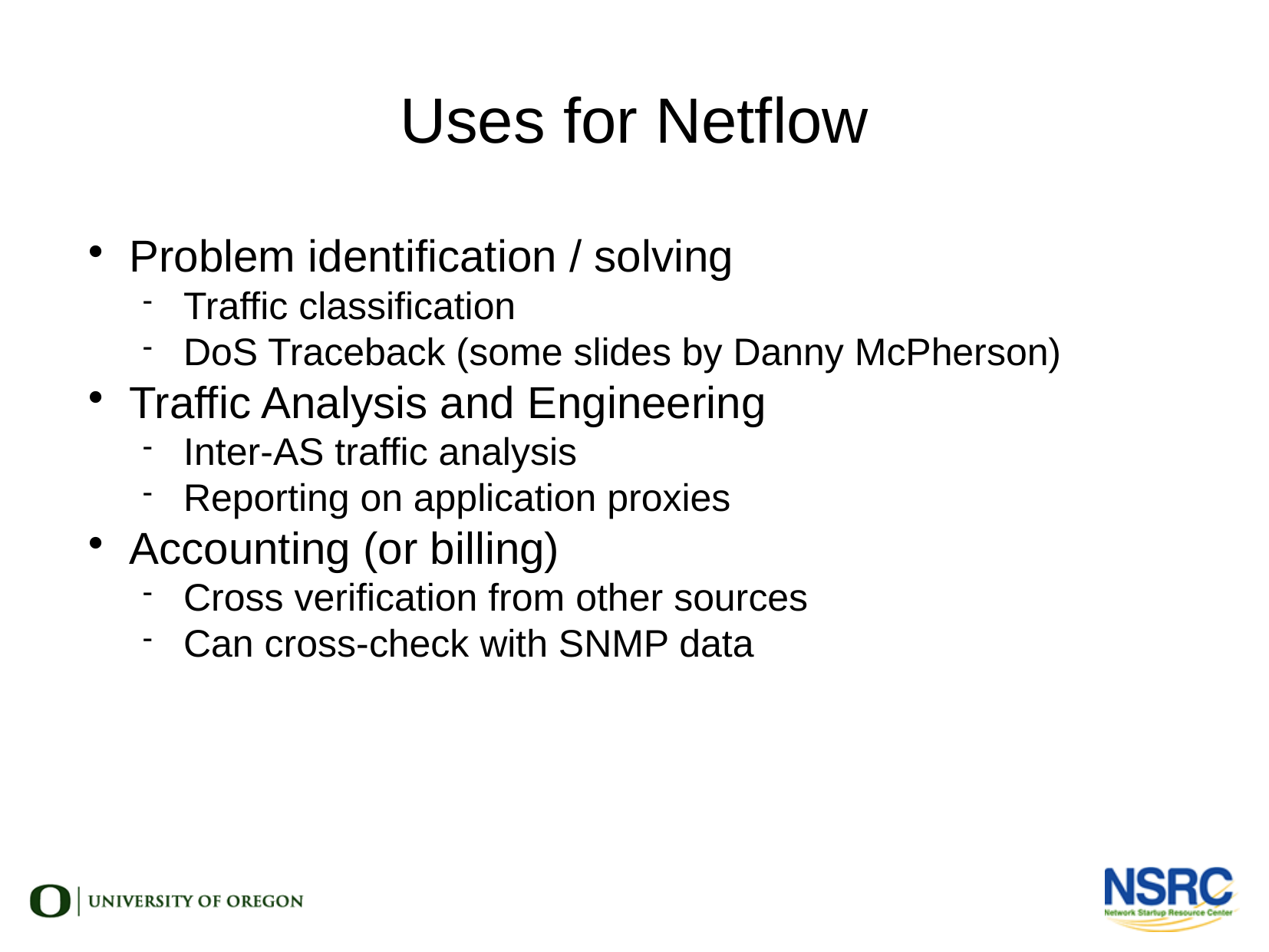

Uses for Netflow
Problem identification / solving
Traffic classification
DoS Traceback (some slides by Danny McPherson)
Traffic Analysis and Engineering
Inter-AS traffic analysis
Reporting on application proxies
Accounting (or billing)
Cross verification from other sources
Can cross-check with SNMP data